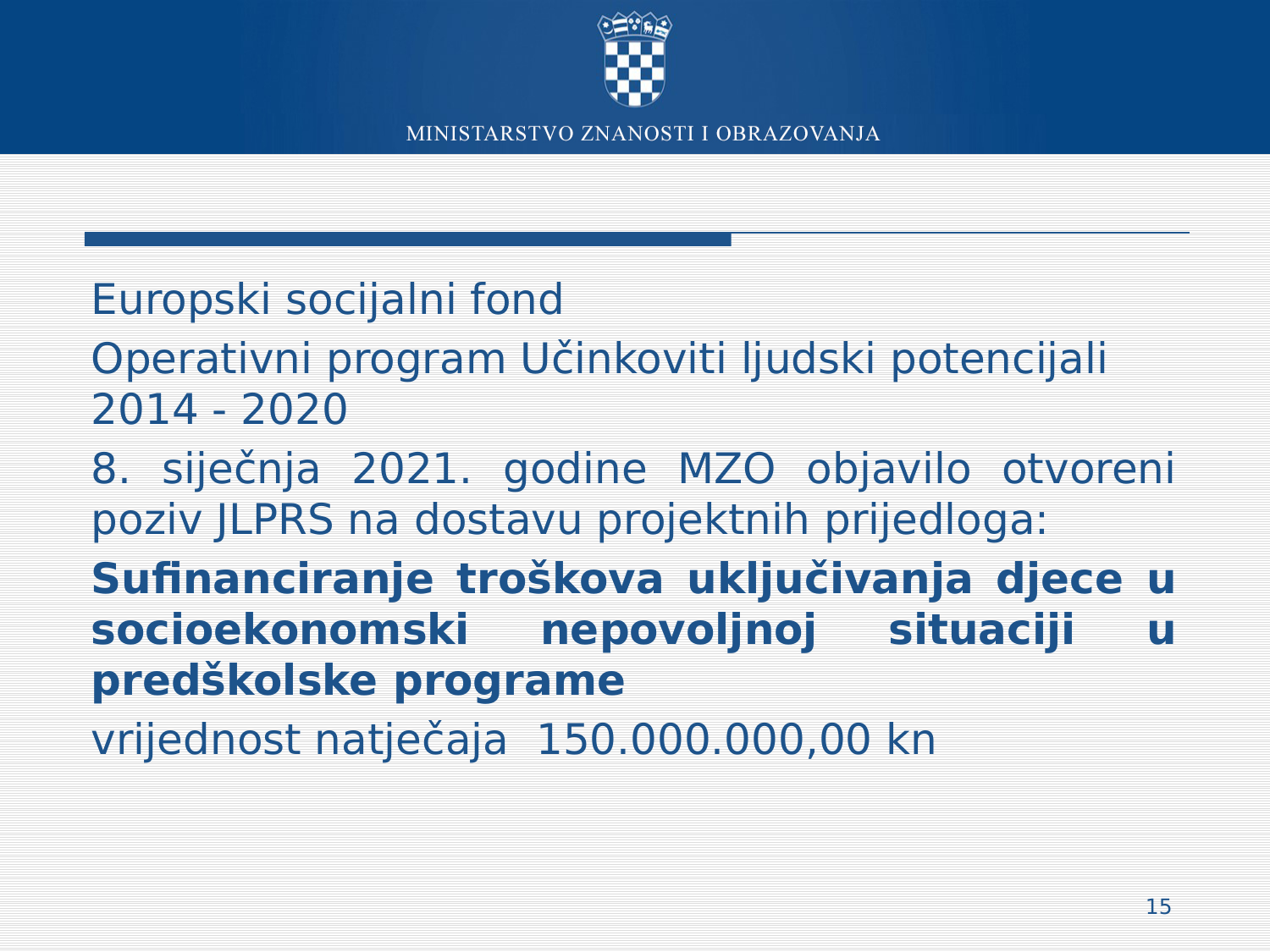

Europski socijalni fond
Operativni program Učinkoviti ljudski potencijali 2014 - 2020
8. siječnja 2021. godine MZO objavilo otvoreni poziv JLPRS na dostavu projektnih prijedloga:
Sufinanciranje troškova uključivanja djece u socioekonomski nepovoljnoj situaciji u predškolske programe
vrijednost natječaja  150.000.000,00 kn

15